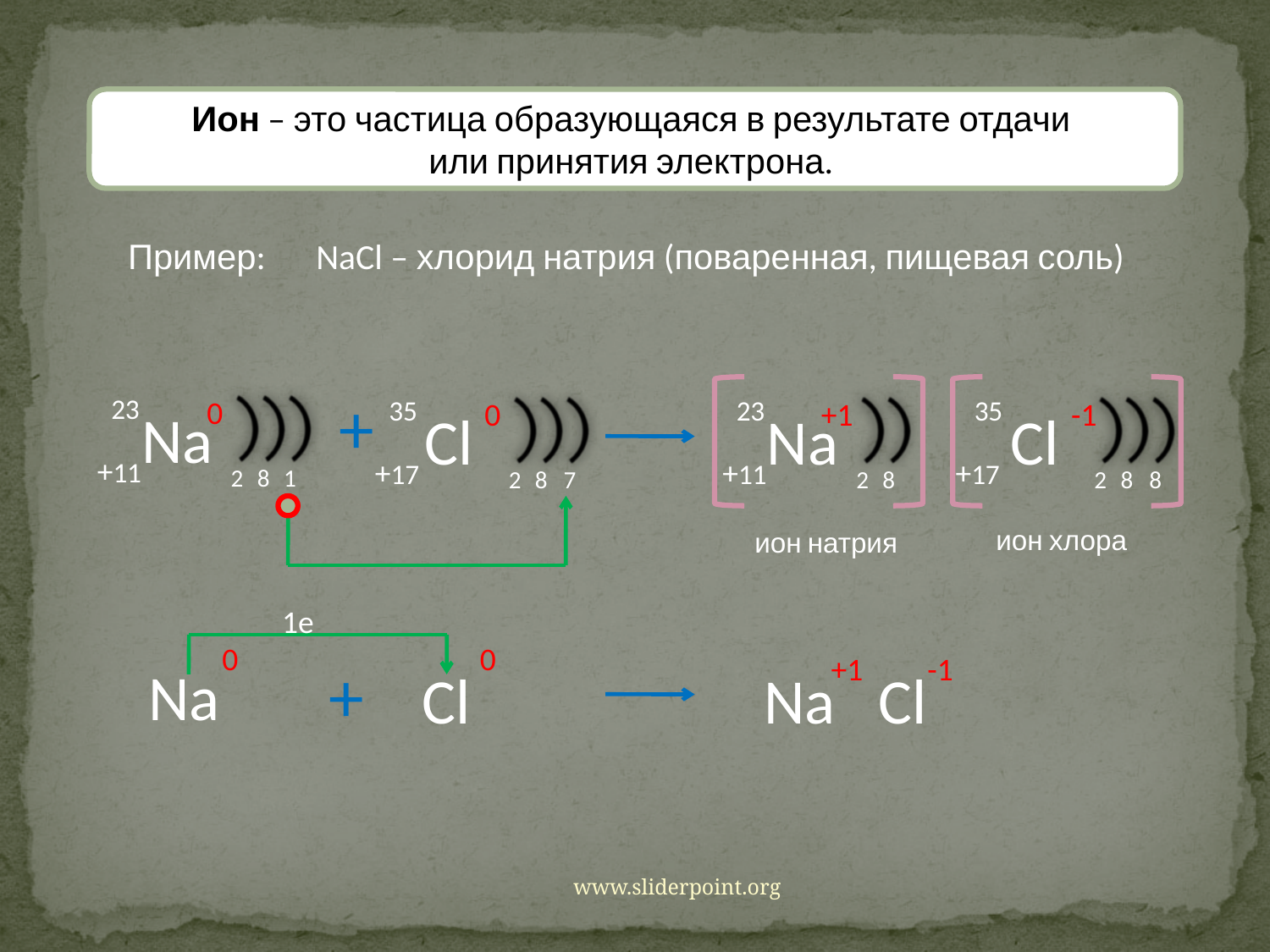

#
Ион – это частица образующаяся в результате отдачи
или принятия электрона.

Пример:
NaCl – хлорид натрия (поваренная, пищевая соль)
+

23
+1
Na

+11
2
8
ион натрия

35
-1
Cl

8
2
8
ион хлора
+17
23
0

Na
+11
2
8
1
35
0
Cl

+17
7
2
8

1e
0
0
+1
-1
+
Na
Cl
Na
Cl
www.sliderpoint.org